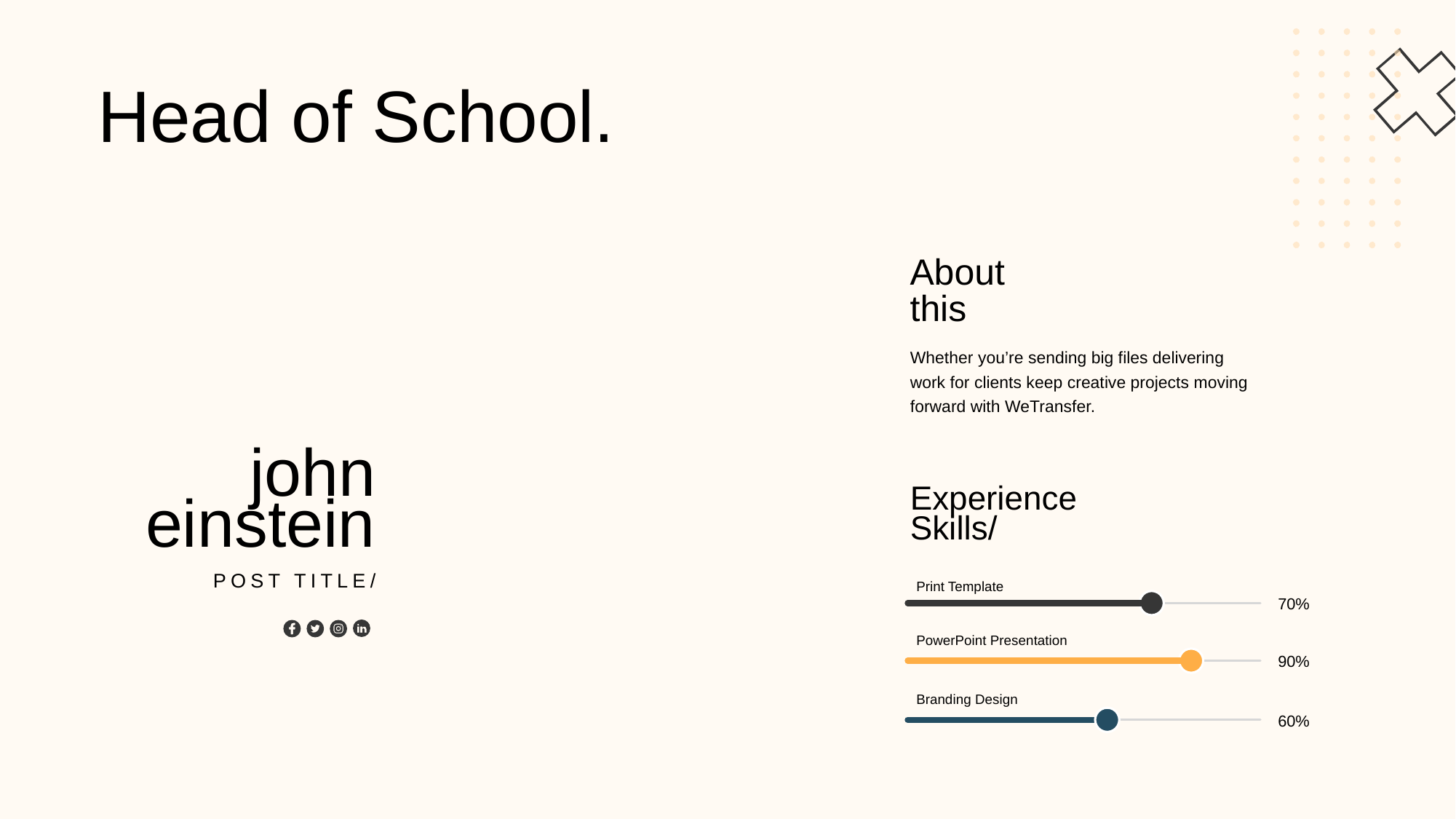

Head of School.

About
this
Whether you’re sending big files delivering
work for clients keep creative projects moving forward with WeTransfer.
john einstein
Experience
Skills/
POST TITLE/
Print Template
70%

PowerPoint Presentation
90%

Branding Design
60%